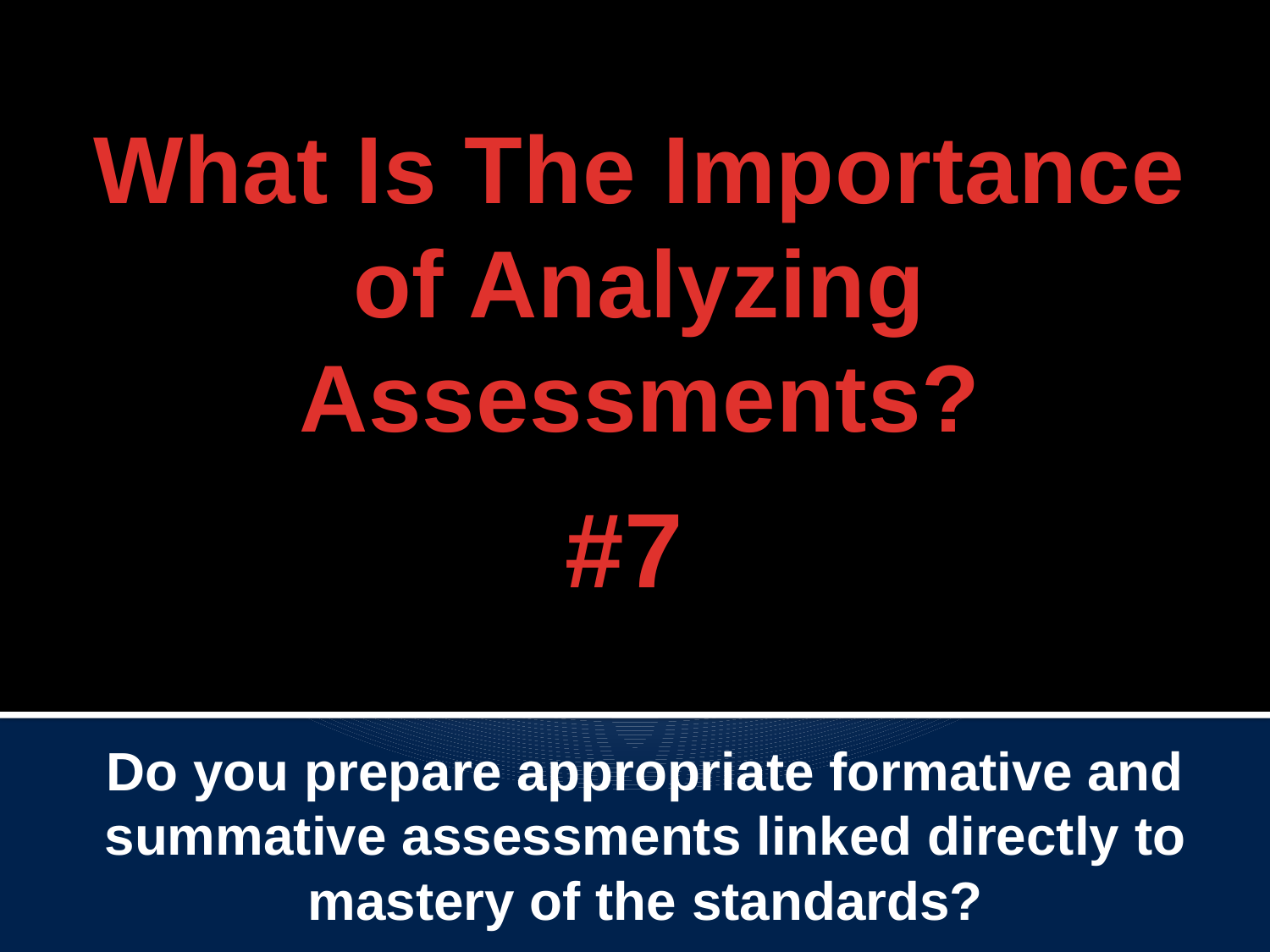

What Is The Importance of Analyzing Assessments?
#7
Do you prepare appropriate formative and summative assessments linked directly to mastery of the standards?